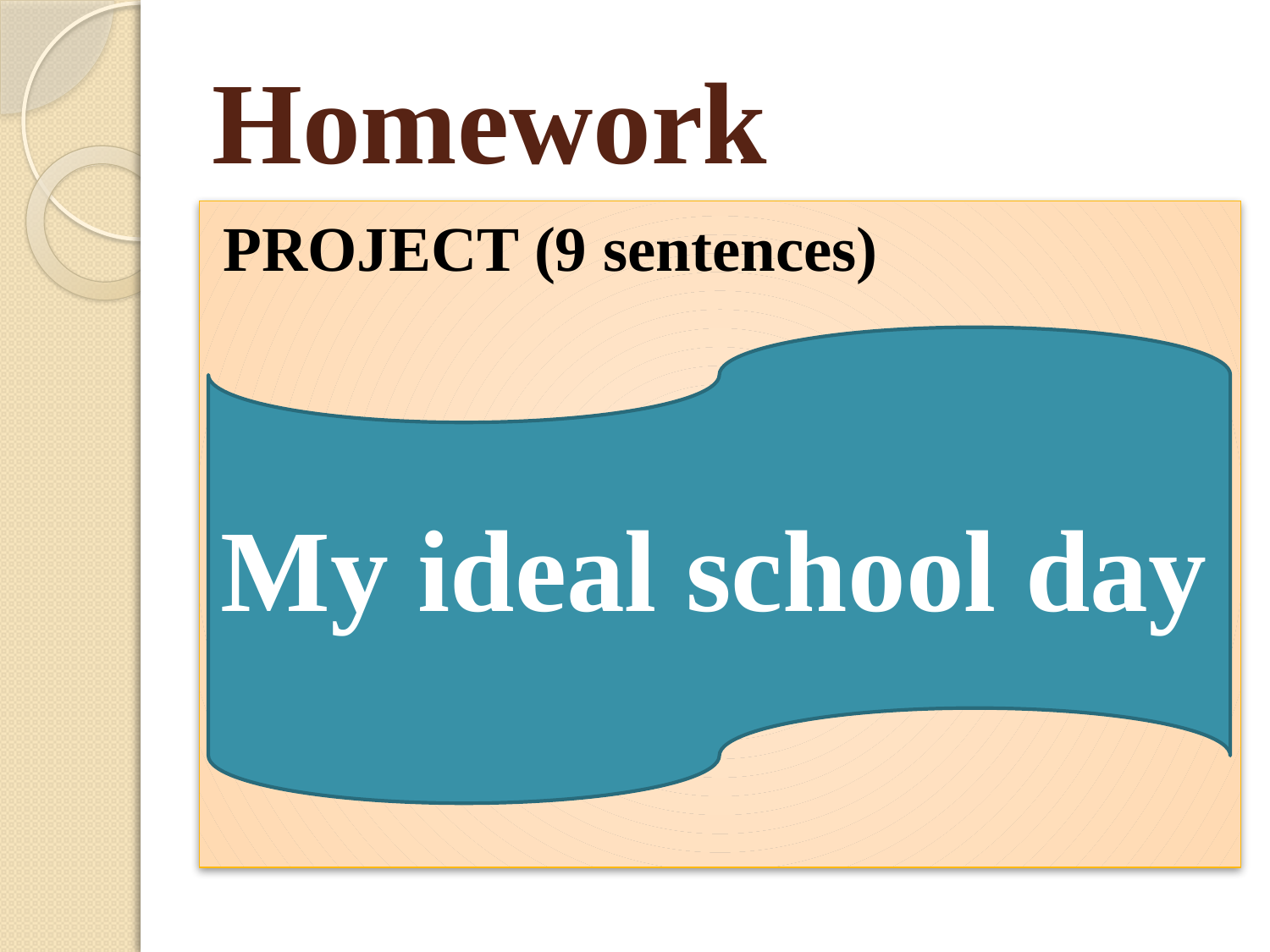

# Homework
PROJECT (9 sentences)
My ideal school day